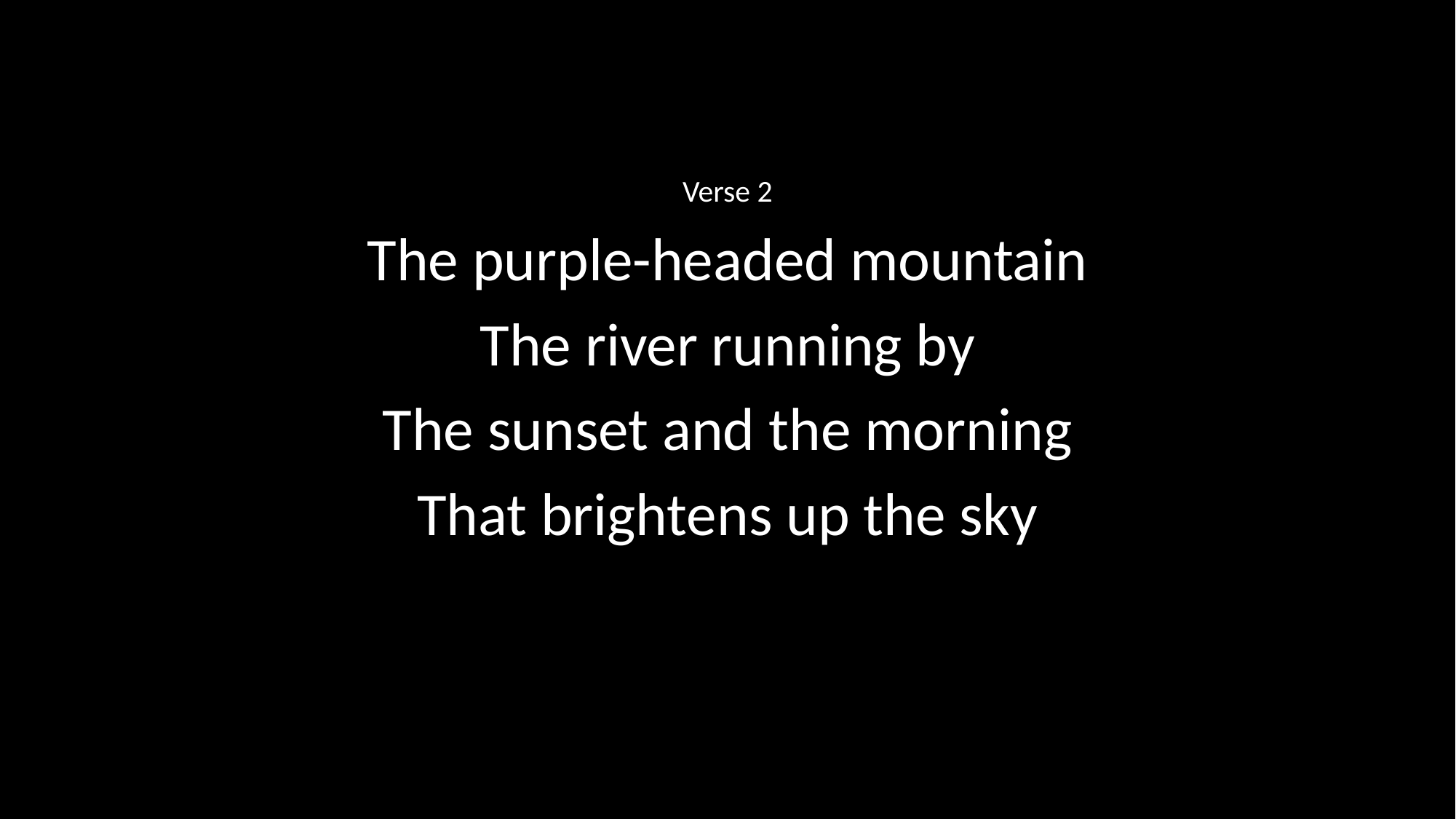

Verse 2
The purple-headed mountain
The river running by
The sunset and the morning
That brightens up the sky